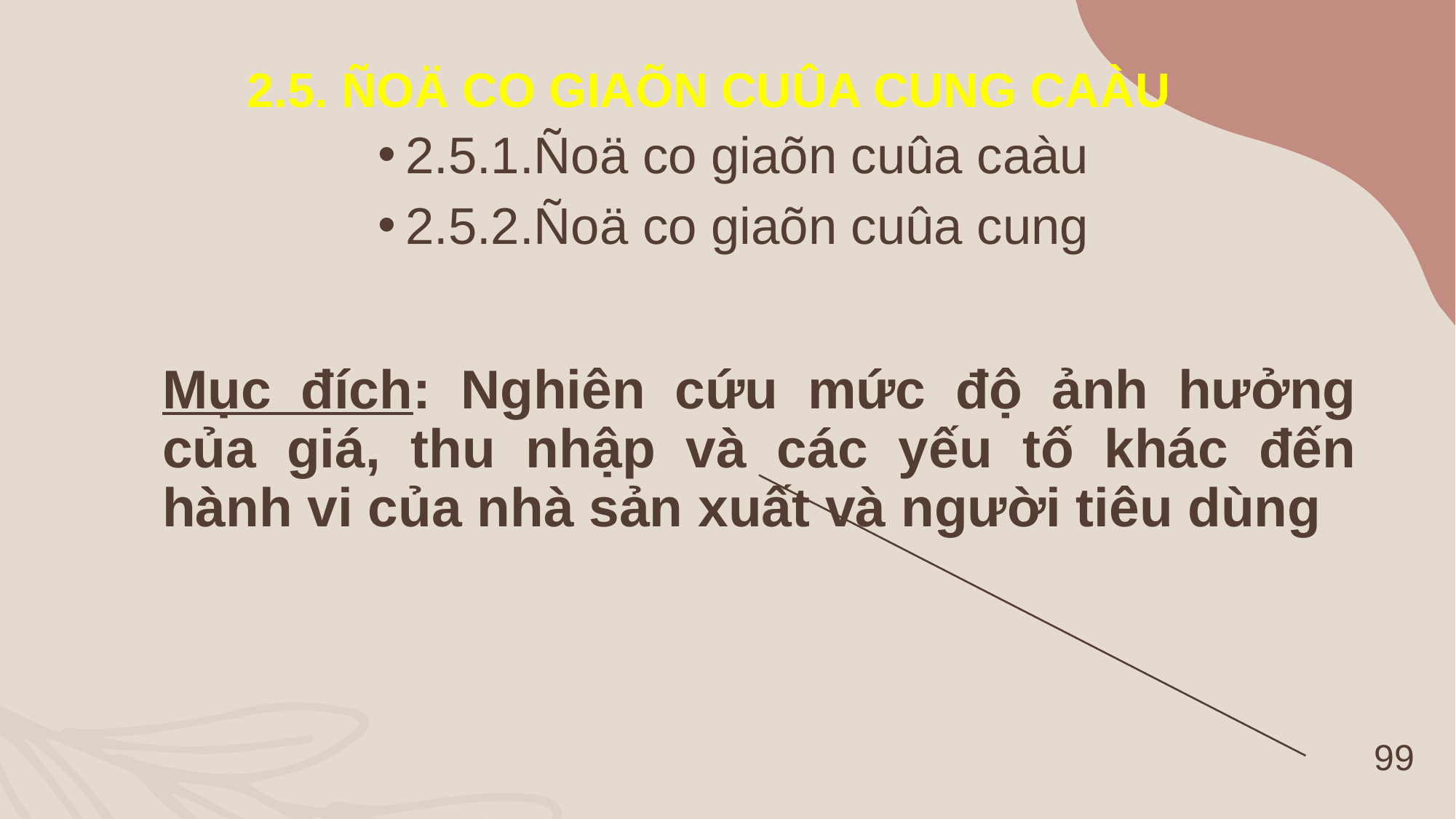

2.5. ÑOÄ CO GIAÕN CUÛA CUNG CAÀU
#
2.5.1.Ñoä co giaõn cuûa caàu
2.5.2.Ñoä co giaõn cuûa cung

Mục đích: Nghiên cứu mức độ ảnh hưởng của giá, thu nhập và các yếu tố khác đến hành vi của nhà sản xuất và người tiêu dùng
99